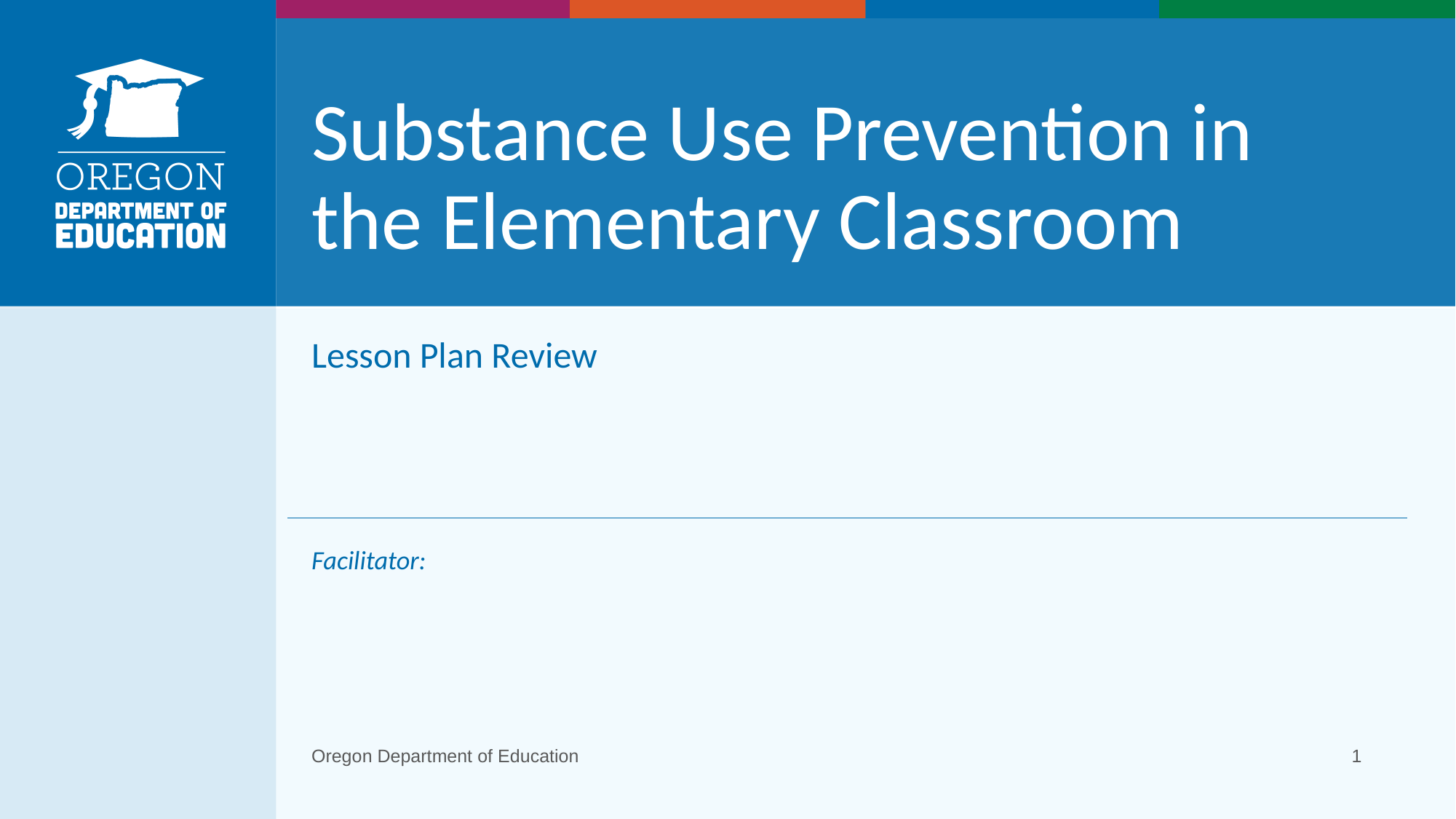

# Substance Use Prevention in the Elementary Classroom
Lesson Plan Review
Facilitator:

Oregon Department of Education
1